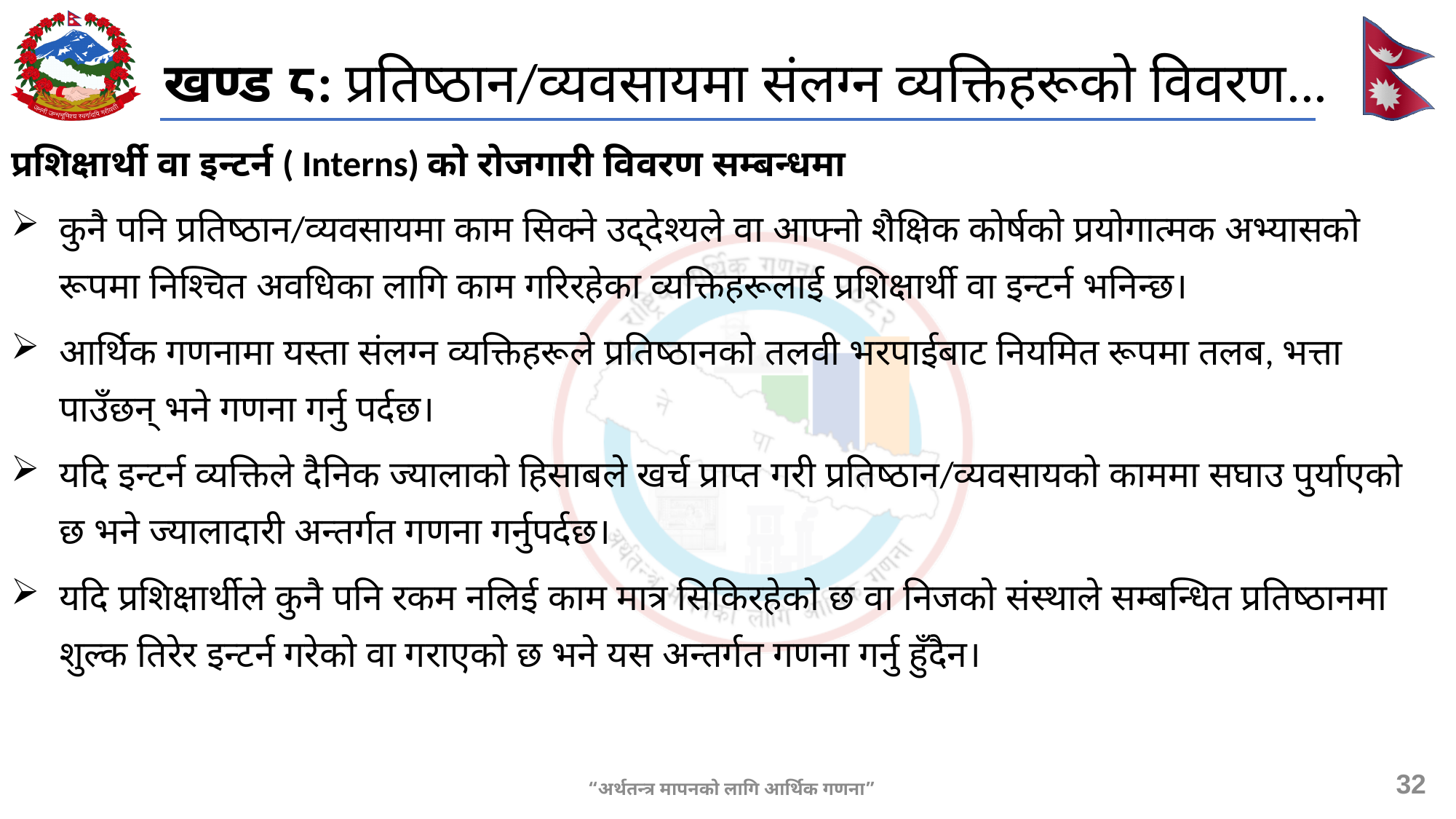

खण्ड ८: प्रतिष्ठान/व्यवसायमा संलग्न व्यक्तिहरूको विवरण...
प्रशिक्षार्थी वा इन्टर्न ( Interns) को रोजगारी विवरण सम्बन्धमा
कुनै पनि प्रतिष्ठान/व्यवसायमा काम सिक्ने उद्देश्यले वा आफ्नो शैक्षिक कोर्षको प्रयोगात्मक अभ्यासको रूपमा निश्चित अवधिका लागि काम गरिरहेका व्यक्तिहरूलाई प्रशिक्षार्थी वा इन्टर्न भनिन्छ।
आर्थिक गणनामा यस्ता संलग्न व्यक्तिहरूले प्रतिष्ठानको तलवी भरपाईबाट नियमित रूपमा तलब, भत्ता पाउँछन् भने गणना गर्नु पर्दछ।
यदि इन्टर्न व्यक्तिले दैनिक ज्यालाको हिसाबले खर्च प्राप्त गरी प्रतिष्ठान/व्यवसायको काममा सघाउ पुर्याएको छ भने ज्यालादारी अन्तर्गत गणना गर्नुपर्दछ।
यदि प्रशिक्षार्थीले कुनै पनि रकम नलिई काम मात्र सिकिरहेको छ वा निजको संस्थाले सम्बन्धित प्रतिष्ठानमा शुल्क तिरेर इन्टर्न गरेको वा गराएको छ भने यस अन्तर्गत गणना गर्नु हुँदैन।
32
“अर्थतन्त्र मापनको लागि आर्थिक गणना”